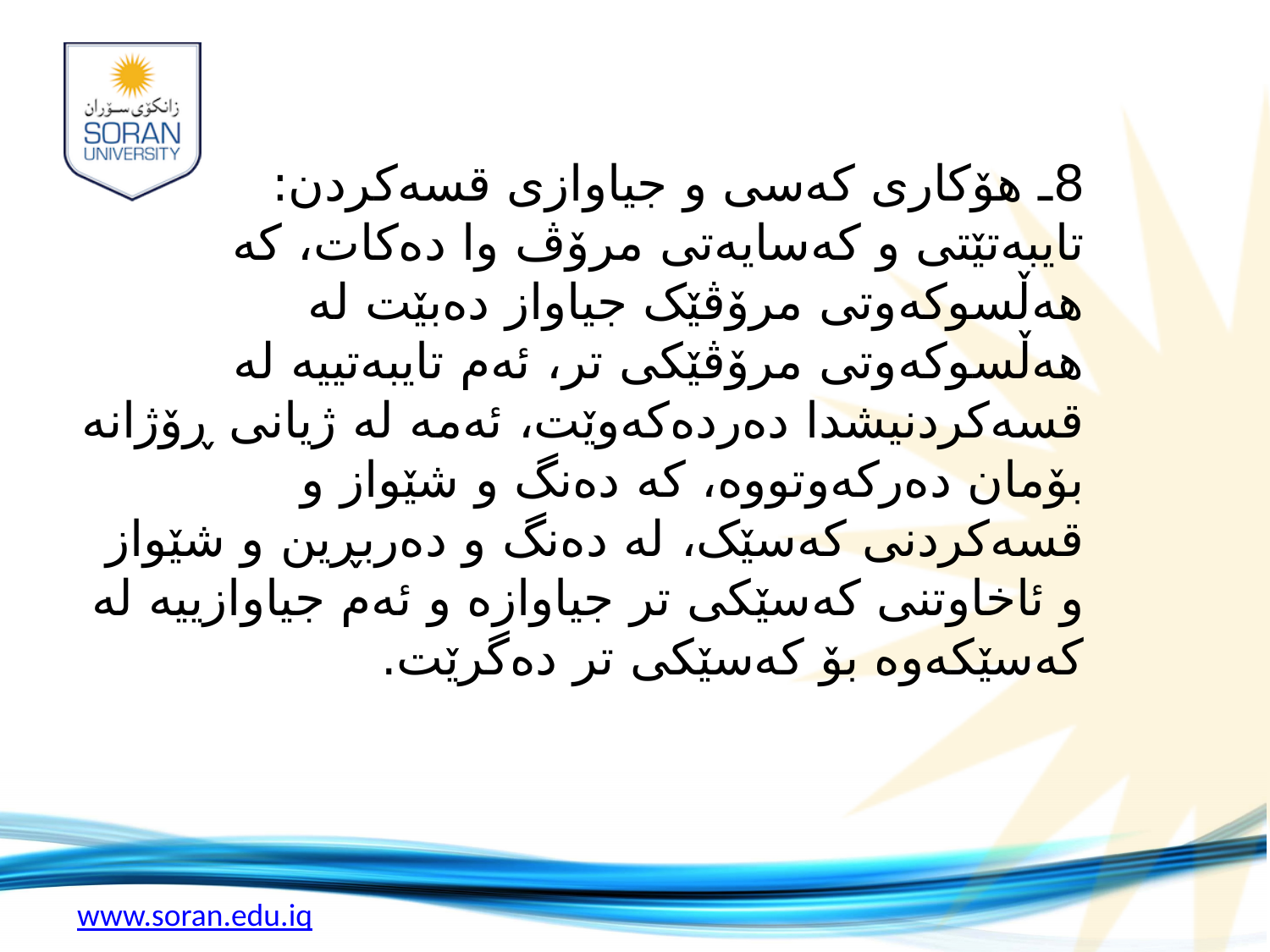

# 8ـ هۆکارى کەسى و جیاوازى قسەکردن: تایبەتێتى و کەسایەتى مرۆڤ وا دەکات، کە هەڵسوکەوتى مرۆڤێک جیاواز دەبێت لە هەڵسوکەوتى مرۆڤێکى تر، ئەم تایبەتییە لە قسەکردنیشدا دەردەکەوێت، ئەمە لە ژیانى ڕۆژانە بۆمان دەرکەوتووە، کە دەنگ و شێواز و قسەکردنى کەسێک، لە دەنگ و دەربڕین و شێواز و ئاخاوتنى کەسێکى تر جیاوازە و ئەم جیاوازییە لە کەسێکەوە بۆ کەسێکى تر دەگرێت.